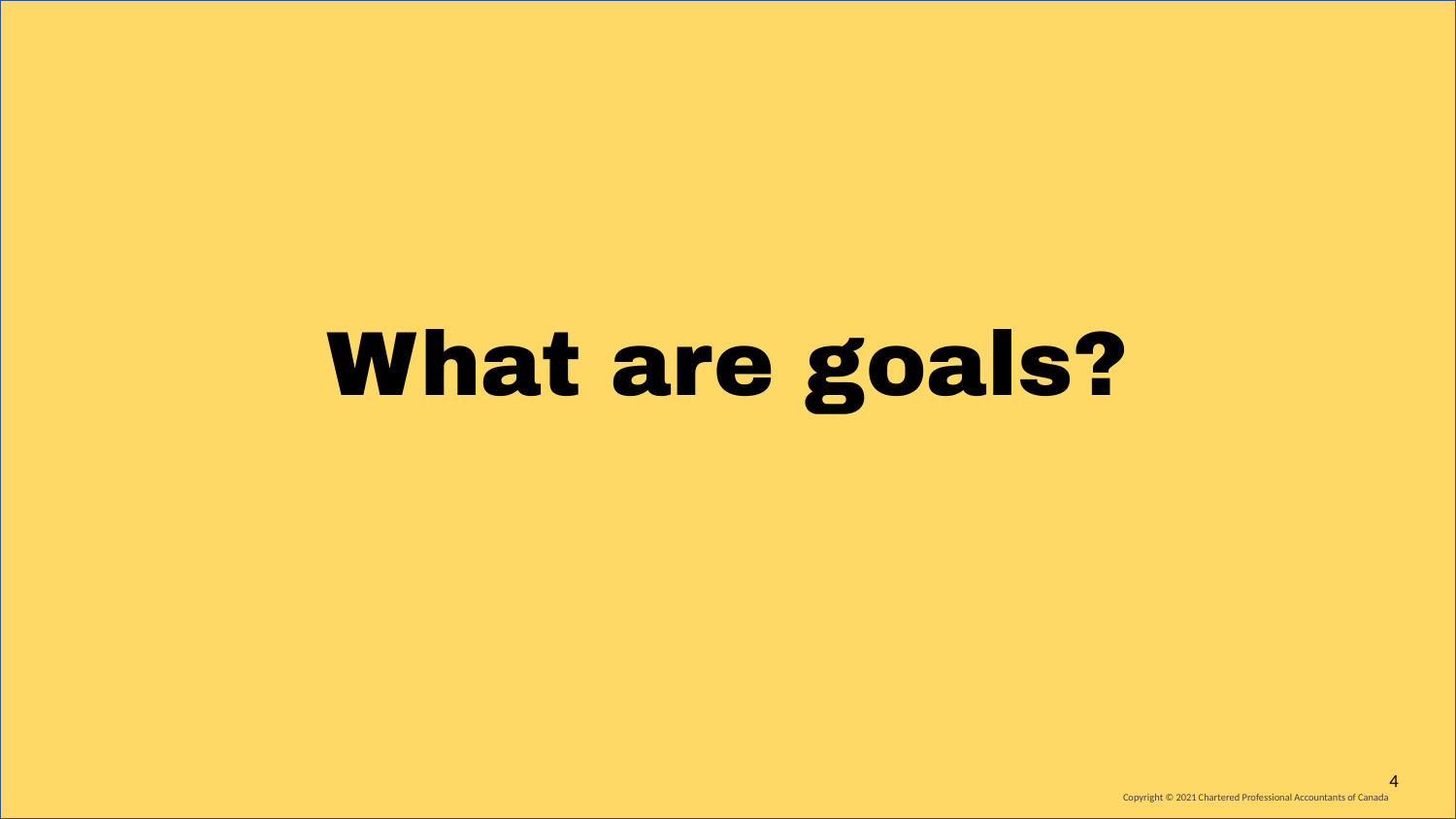

# What are goals?
4
Copyright © 2021 Chartered Professional Accountants of Canada